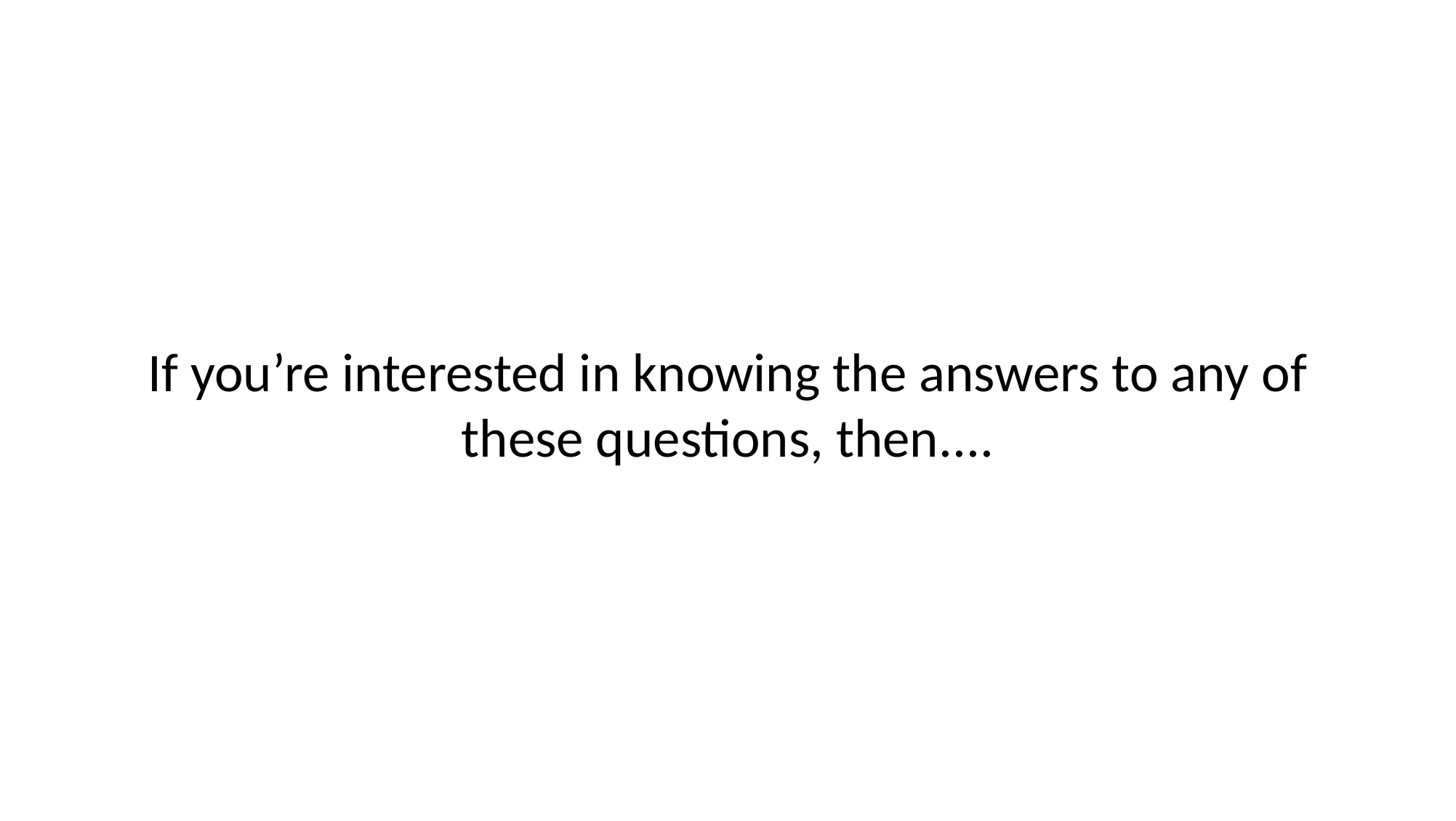

# If you’re interested in knowing the answers to any of these questions, then....